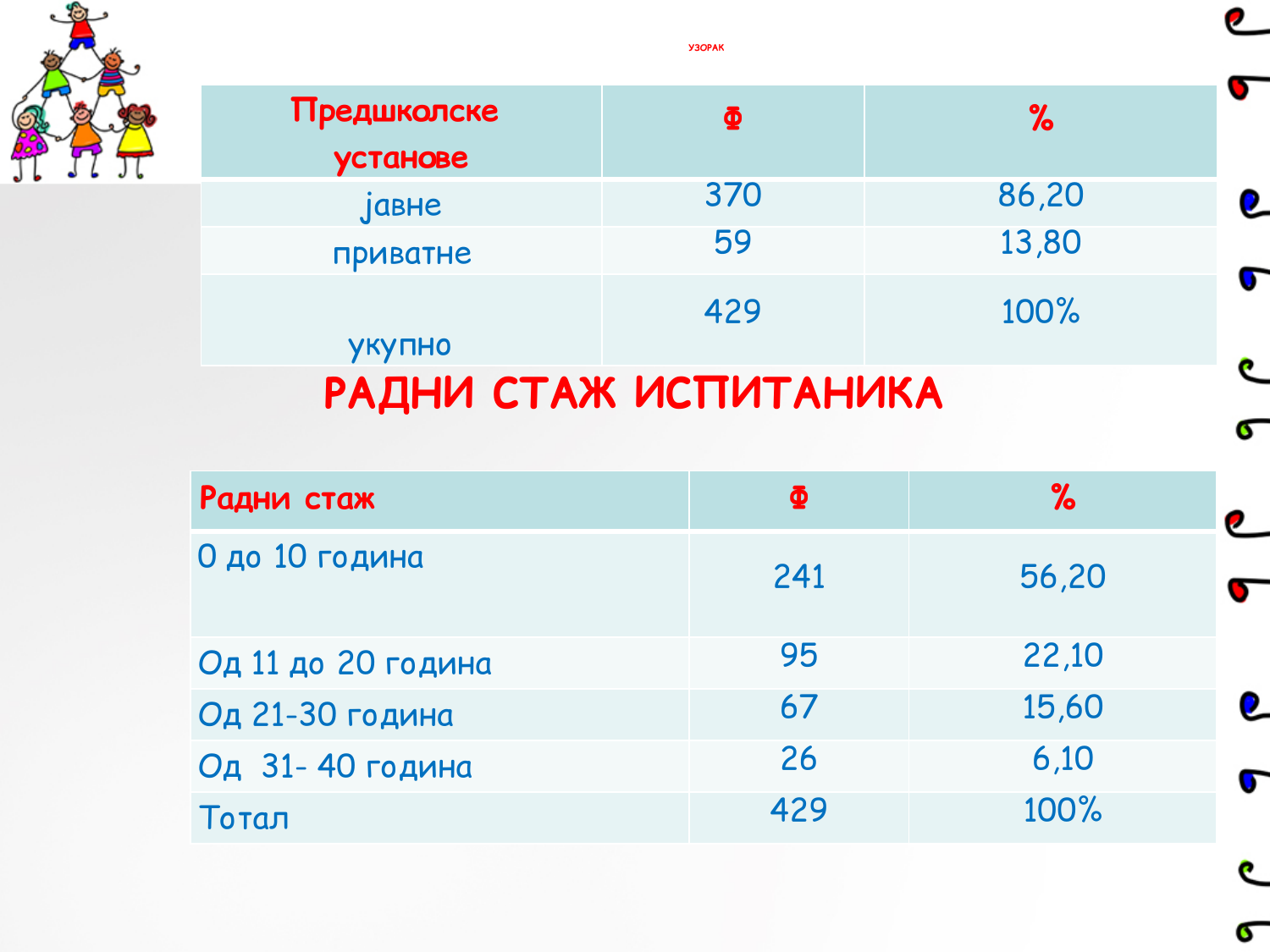

# УЗОРАК
| Предшколске установе | Ф | % |
| --- | --- | --- |
| јавне | 370 | 86,20 |
| приватне | 59 | 13,80 |
| укупно | 429 | 100% |
РАДНИ СТАЖ ИСПИТАНИКА
| Радни стаж | Ф | % |
| --- | --- | --- |
| 0 до 10 година | 241 | 56,20 |
| Од 11 до 20 година | 95 | 22,10 |
| Од 21-30 година | 67 | 15,60 |
| Од 31- 40 година | 26 | 6,10 |
| Тотал | 429 | 100% |